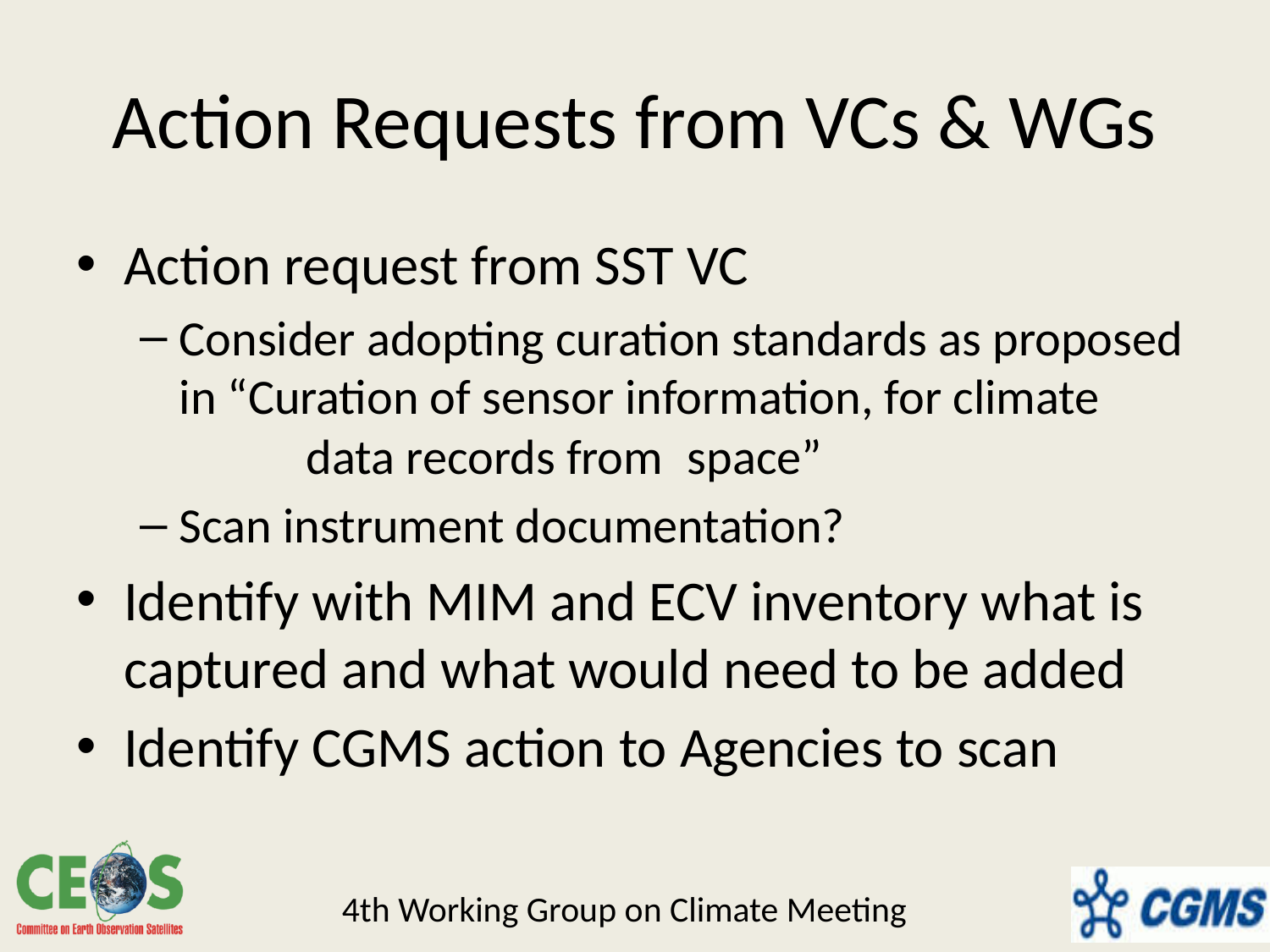

# Action Requests from VCs & WGs
Action request from SST VC
Consider adopting curation standards as proposed in “Curation of sensor information, for climate	data records from	space”
Scan instrument documentation?
Identify with MIM and ECV inventory what is captured and what would need to be added
Identify CGMS action to Agencies to scan
4th Working Group on Climate Meeting